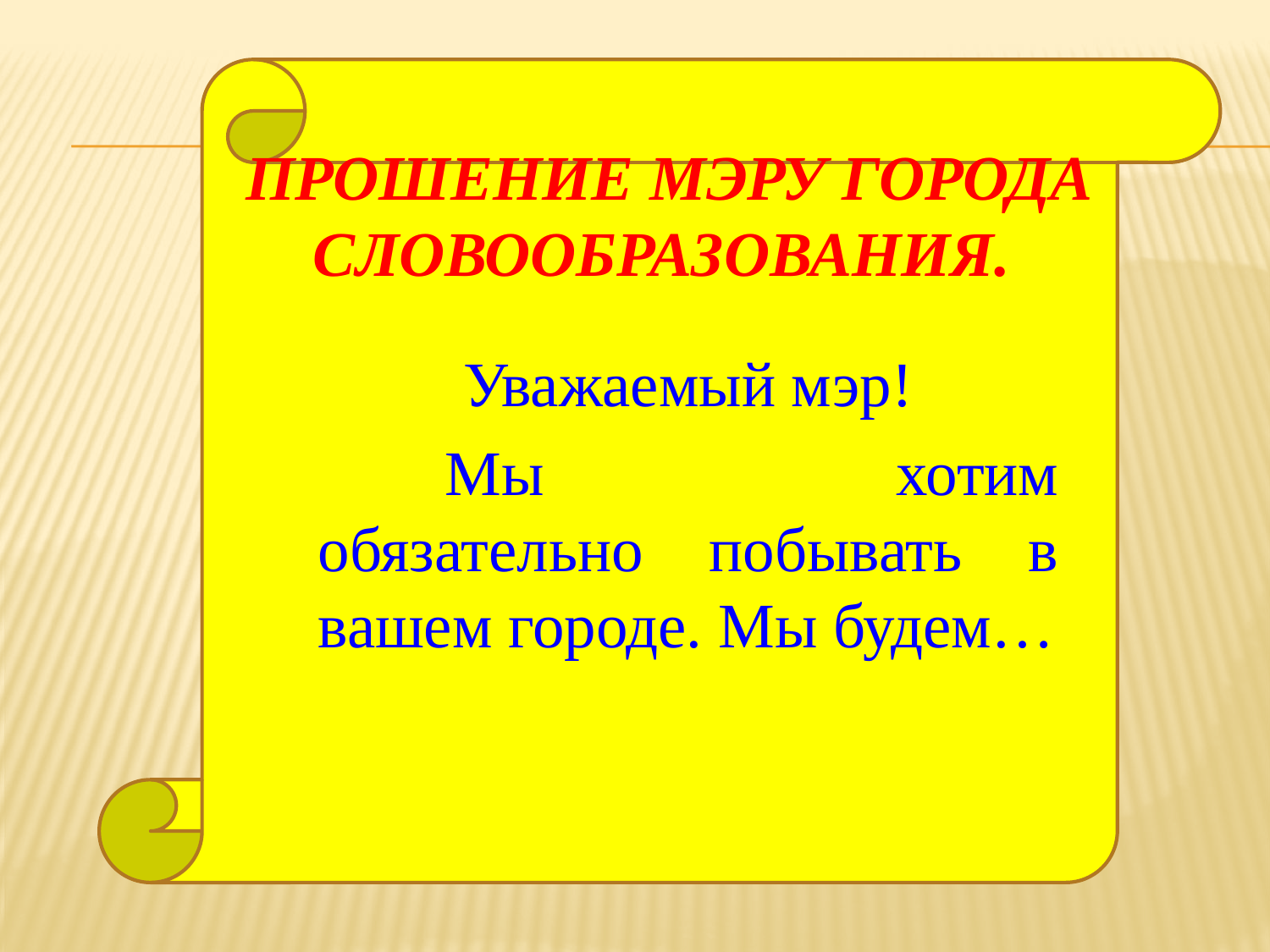

# Прошение мэру города Словообразования.

	Уважаемый мэр!
		Мы хотим обязательно побывать в вашем городе. Мы будем…